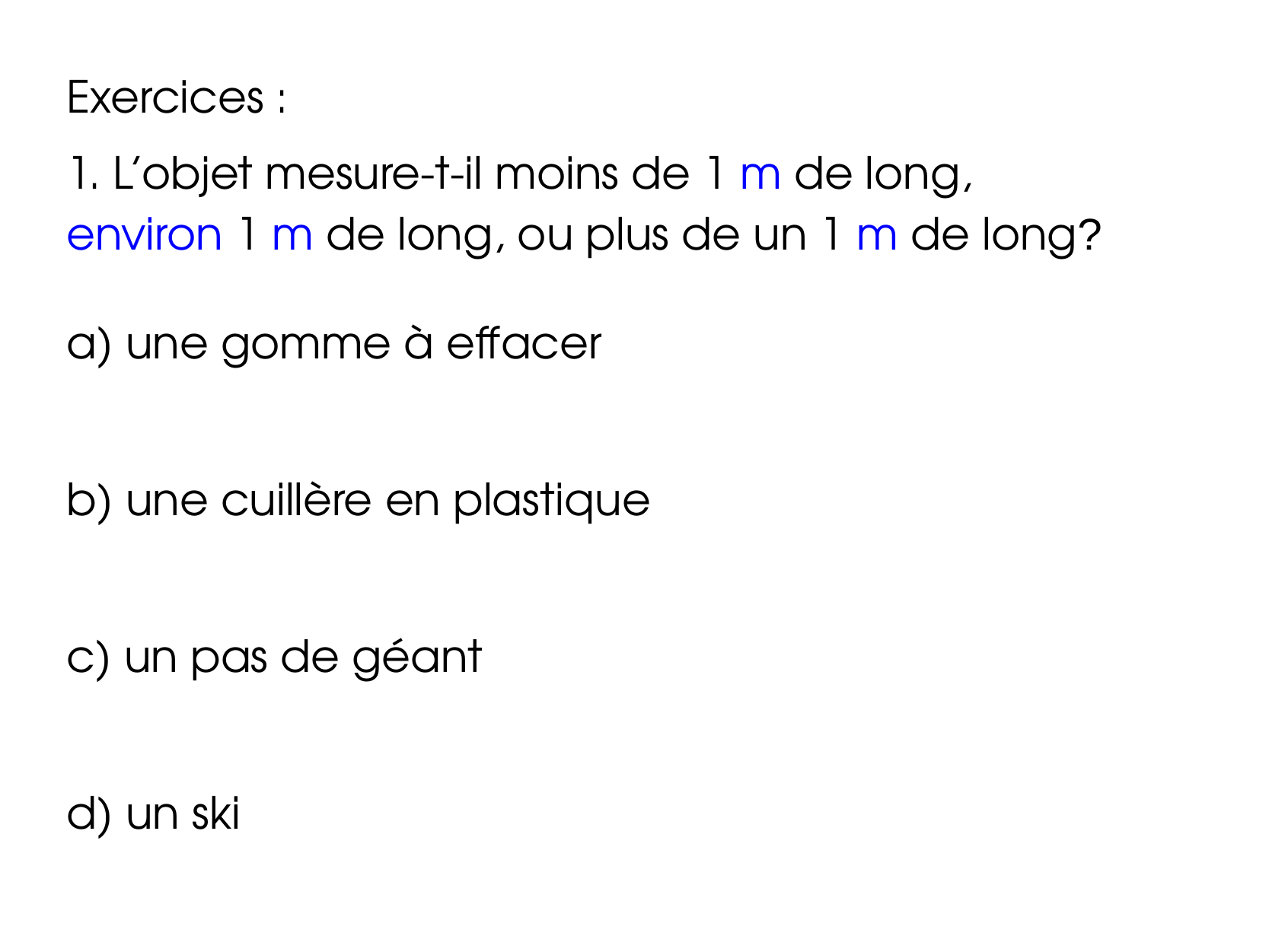

Exercices :
1. L’objet mesure-t-il moins de 1 m de long,
environ 1 m de long, ou plus de un 1 m de long?
a) une gomme à effacer
b) une cuillère en plastique
c) un pas de géant
d) un ski